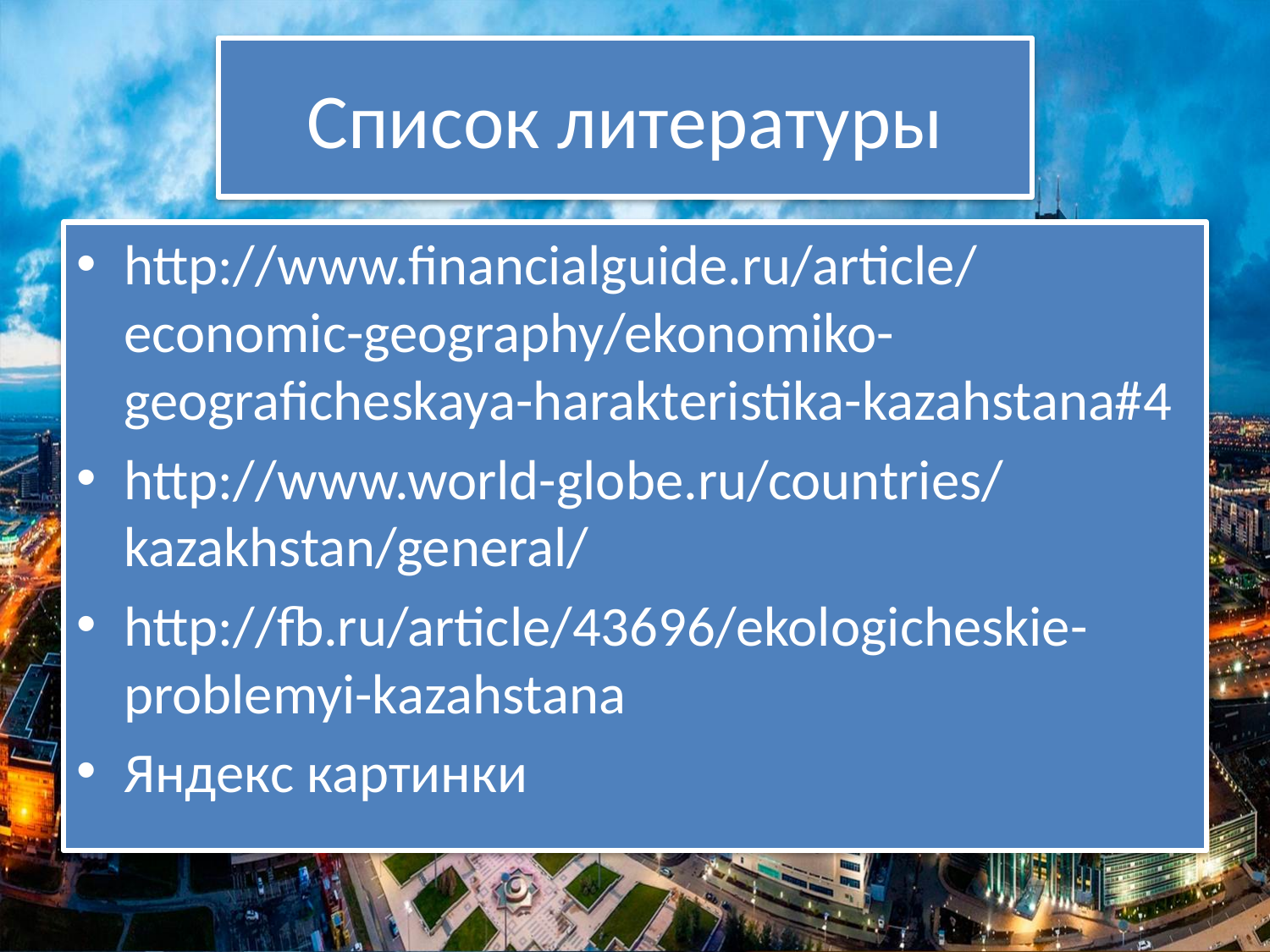

# Список литературы
http://www.financialguide.ru/article/economic-geography/ekonomiko-geograficheskaya-harakteristika-kazahstana#4
http://www.world-globe.ru/countries/kazakhstan/general/
http://fb.ru/article/43696/ekologicheskie-problemyi-kazahstana
Яндекс картинки